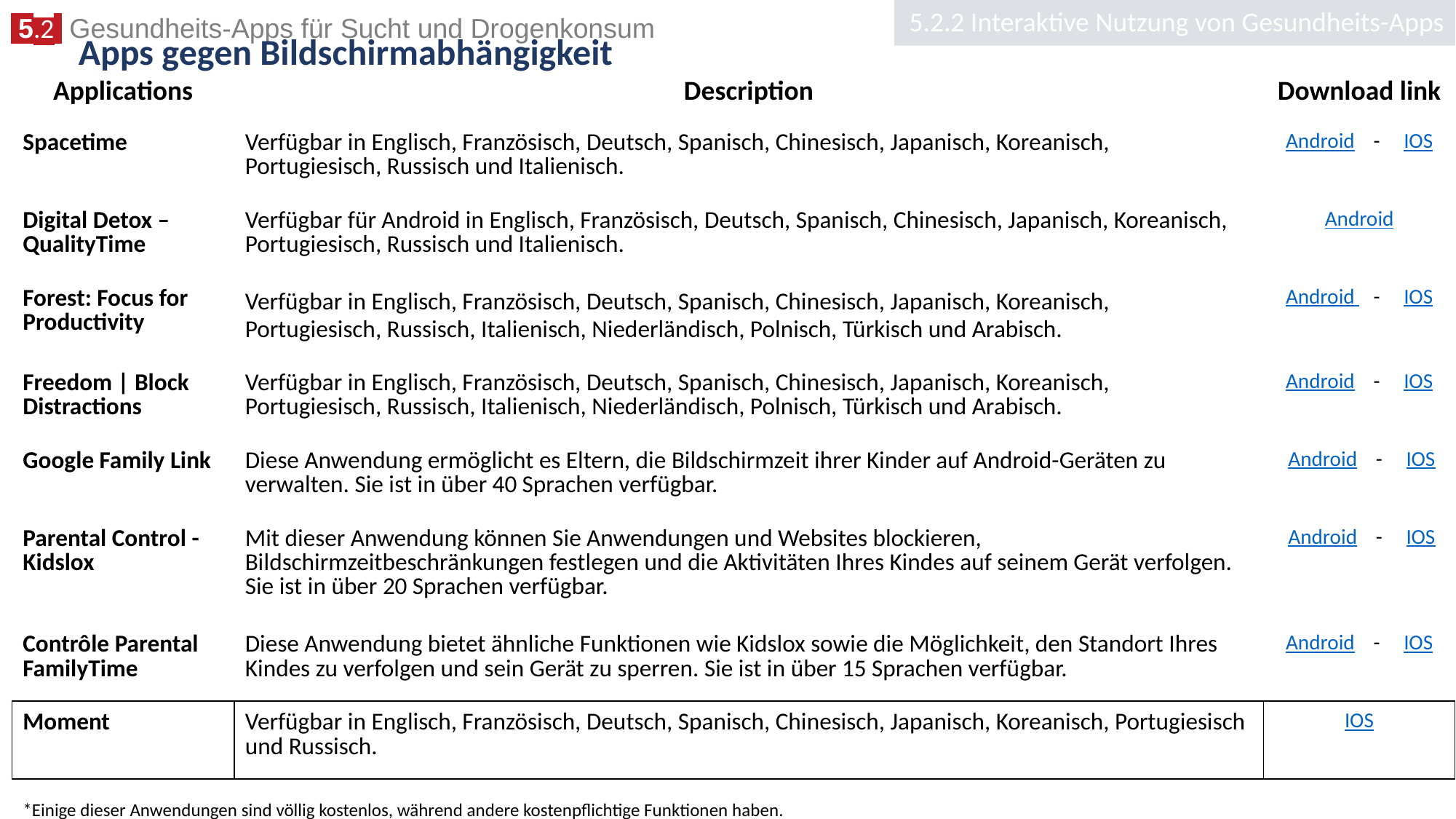

5.2.2 Interaktive Nutzung von Gesundheits-Apps
# Apps gegen Bildschirmabhängigkeit
| Applications | Description | Download link |
| --- | --- | --- |
| Spacetime | Verfügbar in Englisch, Französisch, Deutsch, Spanisch, Chinesisch, Japanisch, Koreanisch, Portugiesisch, Russisch und Italienisch. | Android - IOS |
| Digital Detox – QualityTime | Verfügbar für Android in Englisch, Französisch, Deutsch, Spanisch, Chinesisch, Japanisch, Koreanisch, Portugiesisch, Russisch und Italienisch. | Android |
| Forest: Focus for Productivity | Verfügbar in Englisch, Französisch, Deutsch, Spanisch, Chinesisch, Japanisch, Koreanisch, Portugiesisch, Russisch, Italienisch, Niederländisch, Polnisch, Türkisch und Arabisch. | Android - IOS |
| Freedom | Block Distractions | Verfügbar in Englisch, Französisch, Deutsch, Spanisch, Chinesisch, Japanisch, Koreanisch, Portugiesisch, Russisch, Italienisch, Niederländisch, Polnisch, Türkisch und Arabisch. | Android - IOS |
| Google Family Link | Diese Anwendung ermöglicht es Eltern, die Bildschirmzeit ihrer Kinder auf Android-Geräten zu verwalten. Sie ist in über 40 Sprachen verfügbar. | Android - IOS |
| Parental Control -Kidslox | Mit dieser Anwendung können Sie Anwendungen und Websites blockieren, Bildschirmzeitbeschränkungen festlegen und die Aktivitäten Ihres Kindes auf seinem Gerät verfolgen. Sie ist in über 20 Sprachen verfügbar. | Android - IOS |
| Contrôle Parental FamilyTime | Diese Anwendung bietet ähnliche Funktionen wie Kidslox sowie die Möglichkeit, den Standort Ihres Kindes zu verfolgen und sein Gerät zu sperren. Sie ist in über 15 Sprachen verfügbar. | Android - IOS |
| Moment | Verfügbar in Englisch, Französisch, Deutsch, Spanisch, Chinesisch, Japanisch, Koreanisch, Portugiesisch und Russisch. | IOS |
*Einige dieser Anwendungen sind völlig kostenlos, während andere kostenpflichtige Funktionen haben.